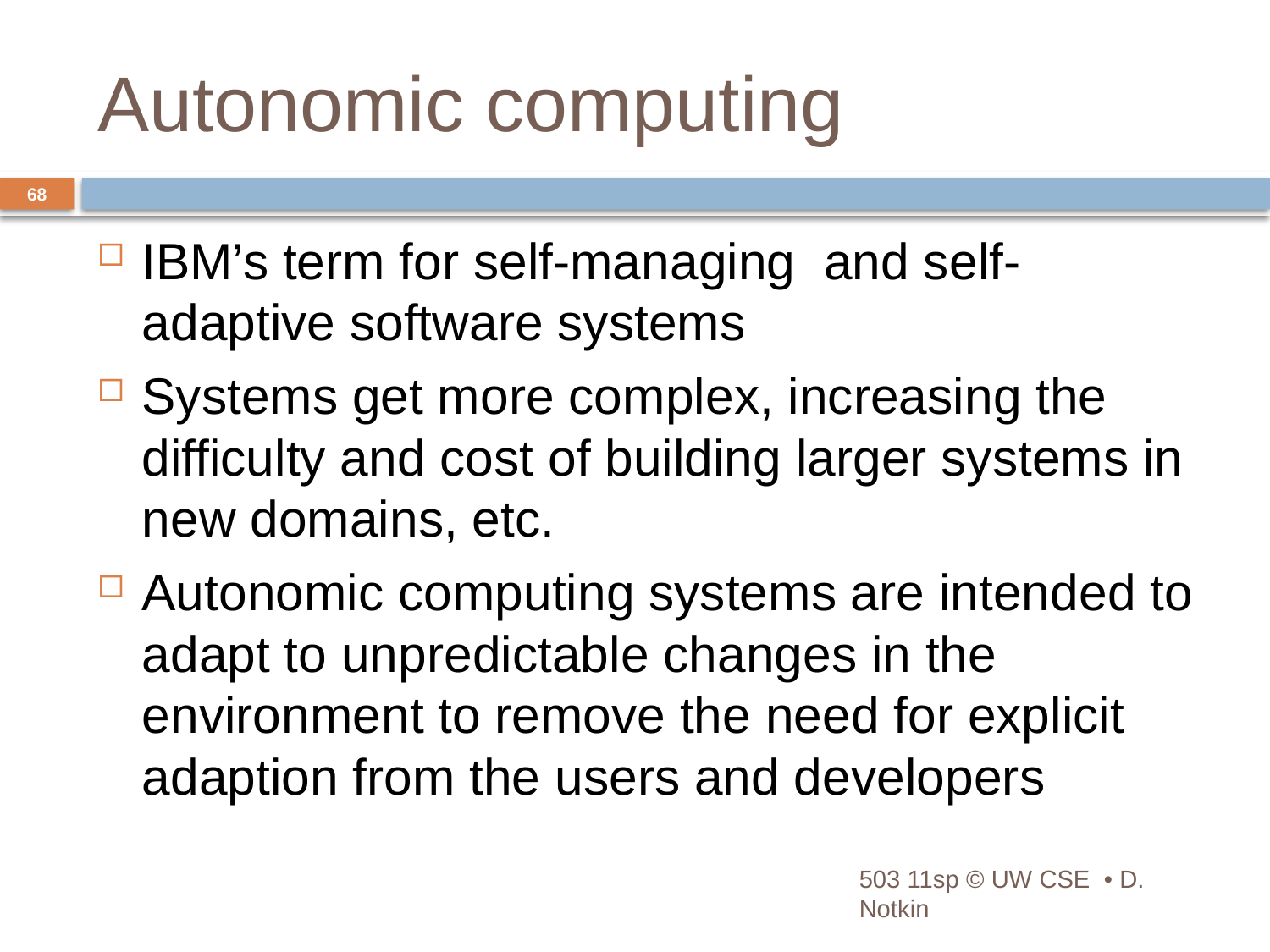

# Autonomic computing
68
IBM’s term for self-managing  and self-adaptive software systems
Systems get more complex, increasing the difficulty and cost of building larger systems in new domains, etc.
Autonomic computing systems are intended to adapt to unpredictable changes in the environment to remove the need for explicit adaption from the users and developers
503 11sp © UW CSE  • D. Notkin